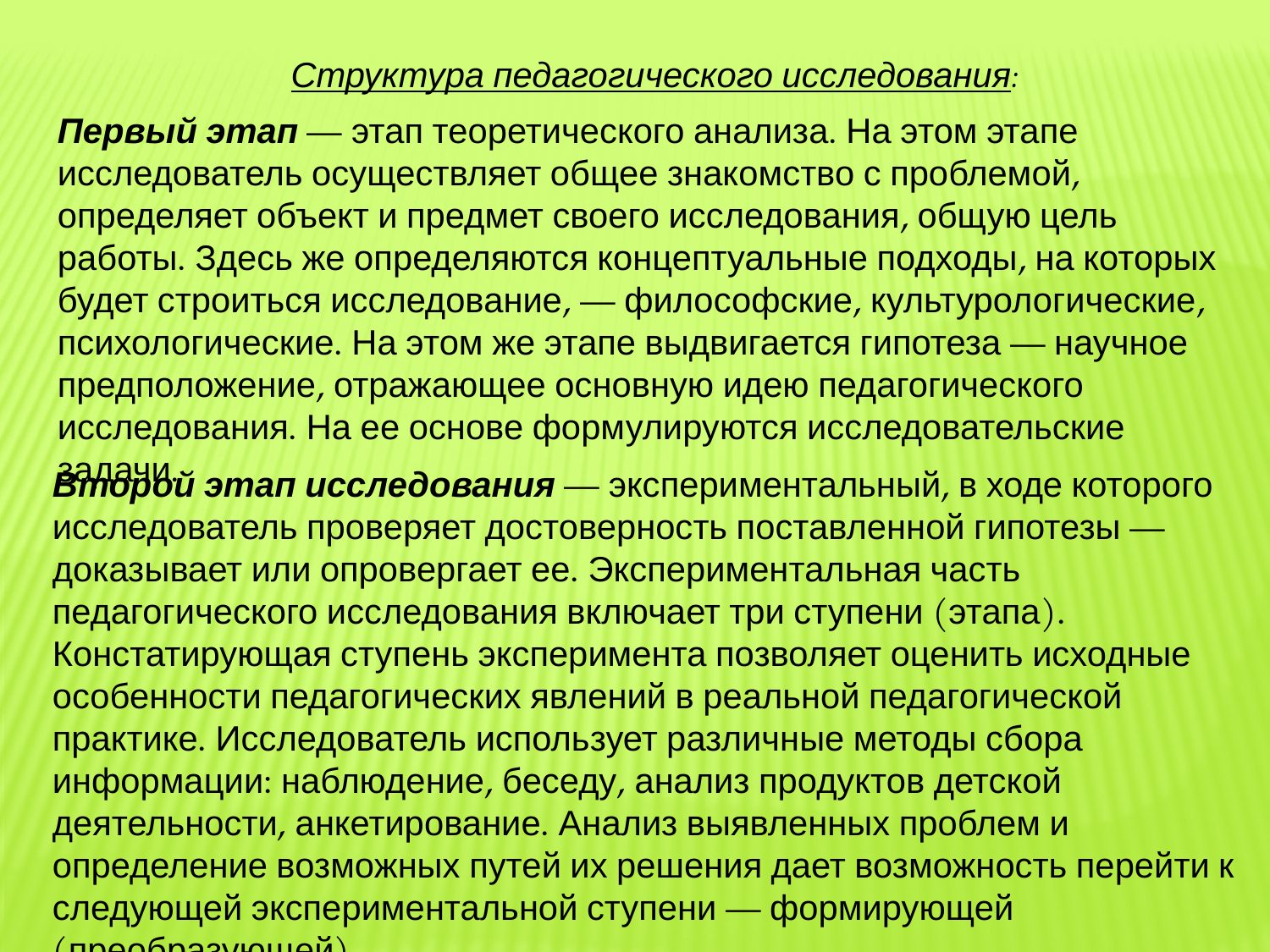

Структура педагогического исследования:
Первый этап — этап теоретического анализа. На этом этапе исследователь осуществляет общее знакомство с проблемой, определяет объект и предмет своего исследования, общую цель работы. Здесь же определяются концептуальные подходы, на которых будет строиться исследование, — философские, культурологические, психологические. На этом же этапе выдвигается гипотеза — научное предположение, отражающее основную идею педагогического исследования. На ее основе формулируются исследовательские задачи.
Второй этап исследования — экспериментальный, в ходе которого исследователь проверяет достоверность поставленной гипотезы — доказывает или опровергает ее. Экспериментальная часть педагогического исследования включает три ступени (этапа). Констатирующая ступень эксперимента позволяет оценить исходные особенности педагогических явлений в реальной педагогической практике. Исследователь использует различные методы сбора информации: наблюдение, беседу, анализ продуктов детской деятельности, анкетирование. Анализ выявленных проблем и определение возможных путей их решения дает возможность перейти к следующей экспериментальной ступени — формирующей (преобразующей).